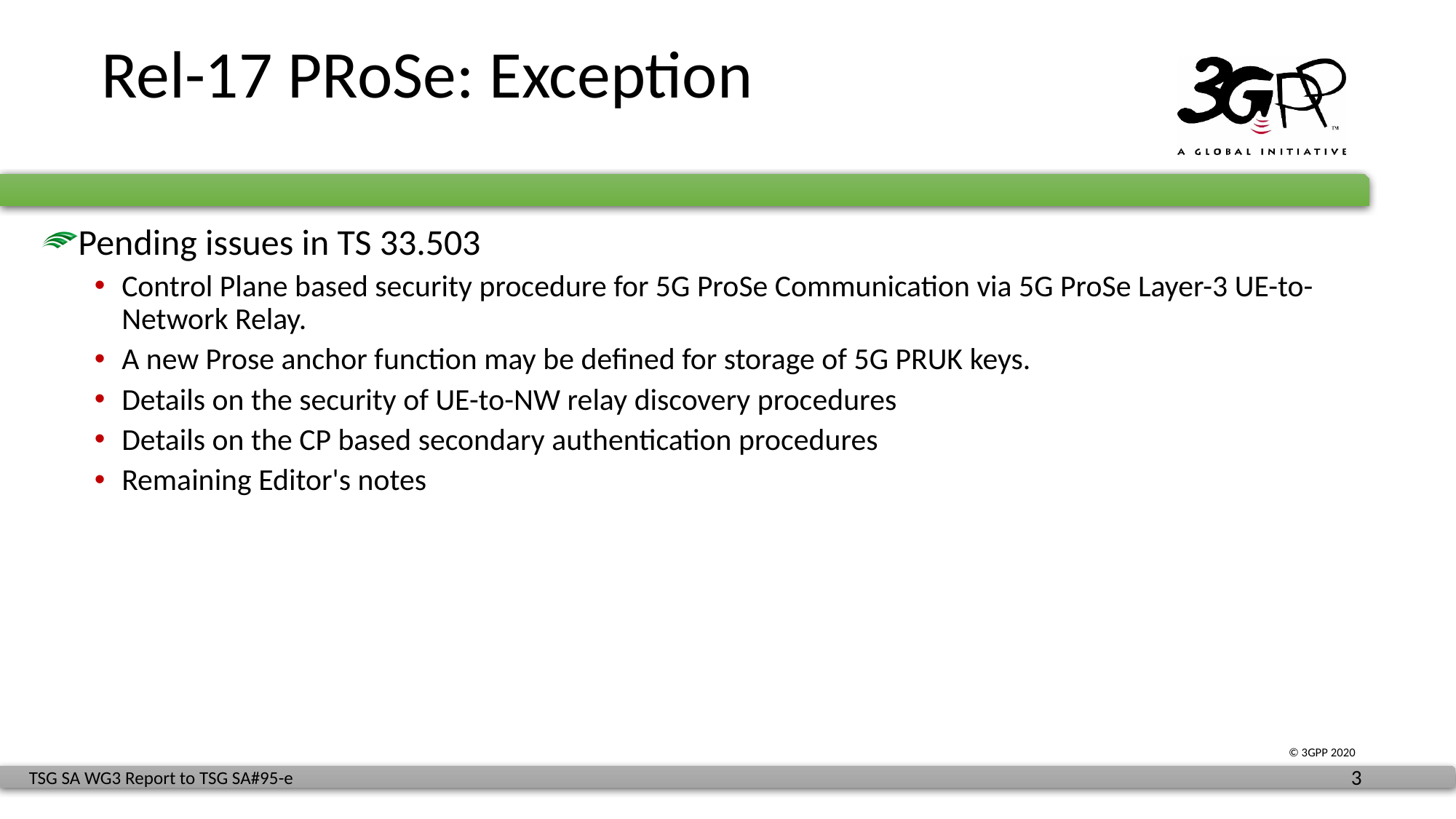

# Rel-17 PRoSe: Exception
Pending issues in TS 33.503
Control Plane based security procedure for 5G ProSe Communication via 5G ProSe Layer-3 UE-to-Network Relay.
A new Prose anchor function may be defined for storage of 5G PRUK keys.
Details on the security of UE-to-NW relay discovery procedures
Details on the CP based secondary authentication procedures
Remaining Editor's notes